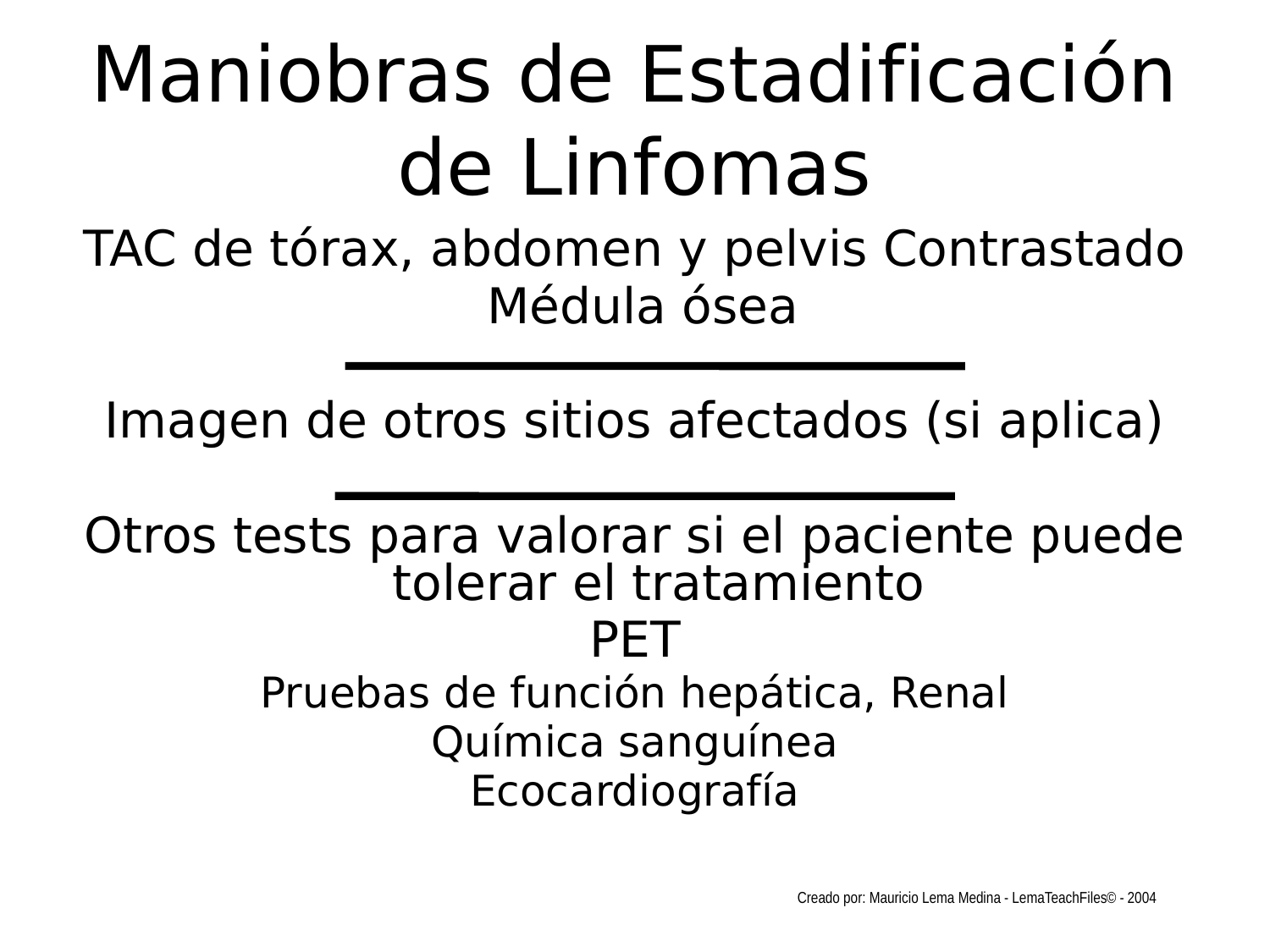

# Maniobras de Estadificación de Linfomas
TAC de tórax, abdomen y pelvis Contrastado
 Médula ósea

Imagen de otros sitios afectados (si aplica)

Otros tests para valorar si el paciente puede tolerar el tratamiento
PET
Pruebas de función hepática, Renal
Química sanguínea
Ecocardiografía

Creado por: Mauricio Lema Medina - LemaTeachFiles© - 2004